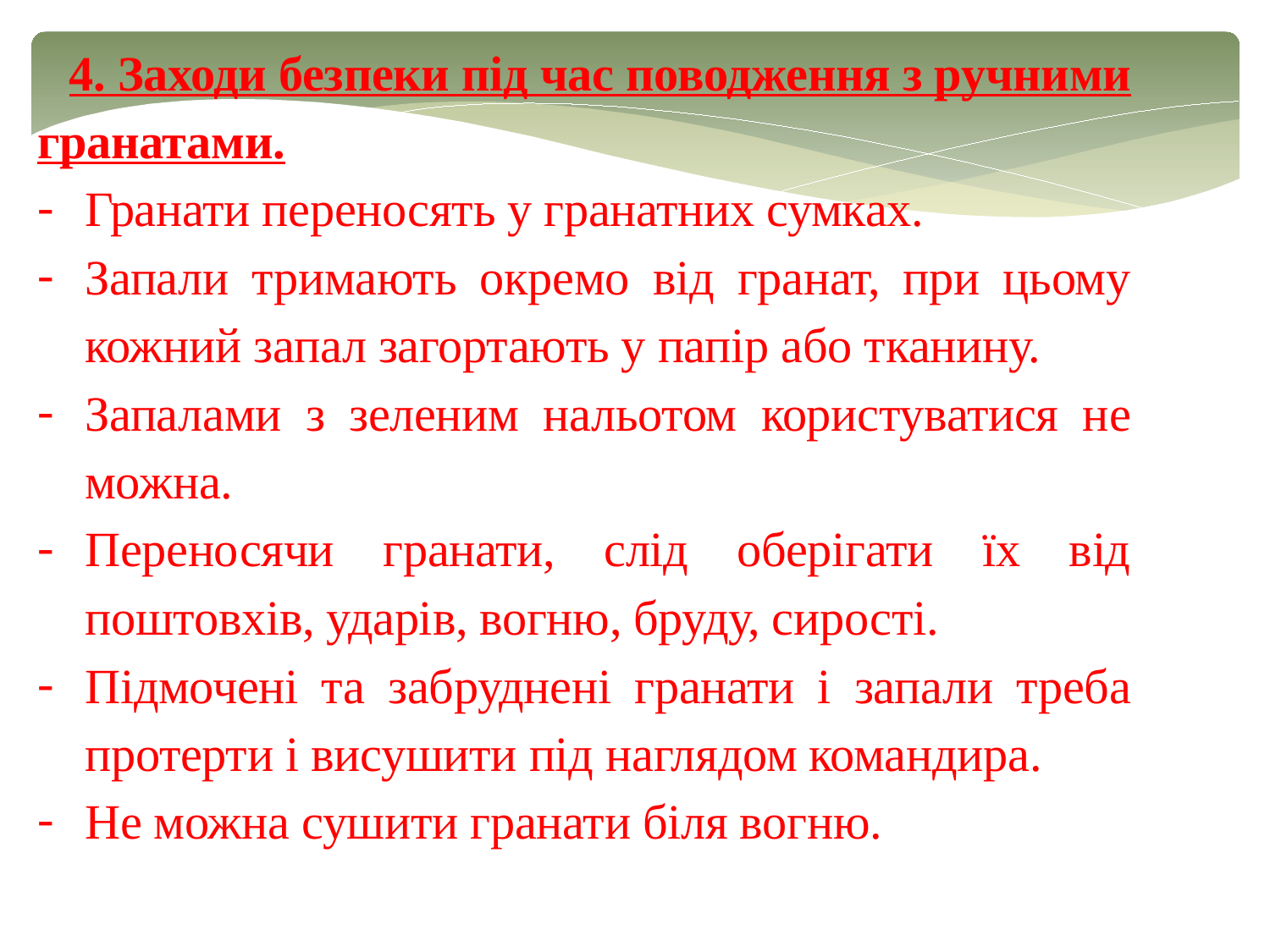

4. Заходи безпеки під час поводження з ручними гранатами.
Гранати переносять у гранатних сумках.
Запали тримають окремо від гранат, при цьому кожний запал загортають у папір або тканину.
Запалами з зеленим нальотом користуватися не можна.
Переносячи гранати, слід оберігати їх від поштовхів, ударів, вогню, бруду, сирості.
Підмочені та забруднені гранати і запали треба протерти і висушити під наглядом командира.
Не можна сушити гранати біля вогню.